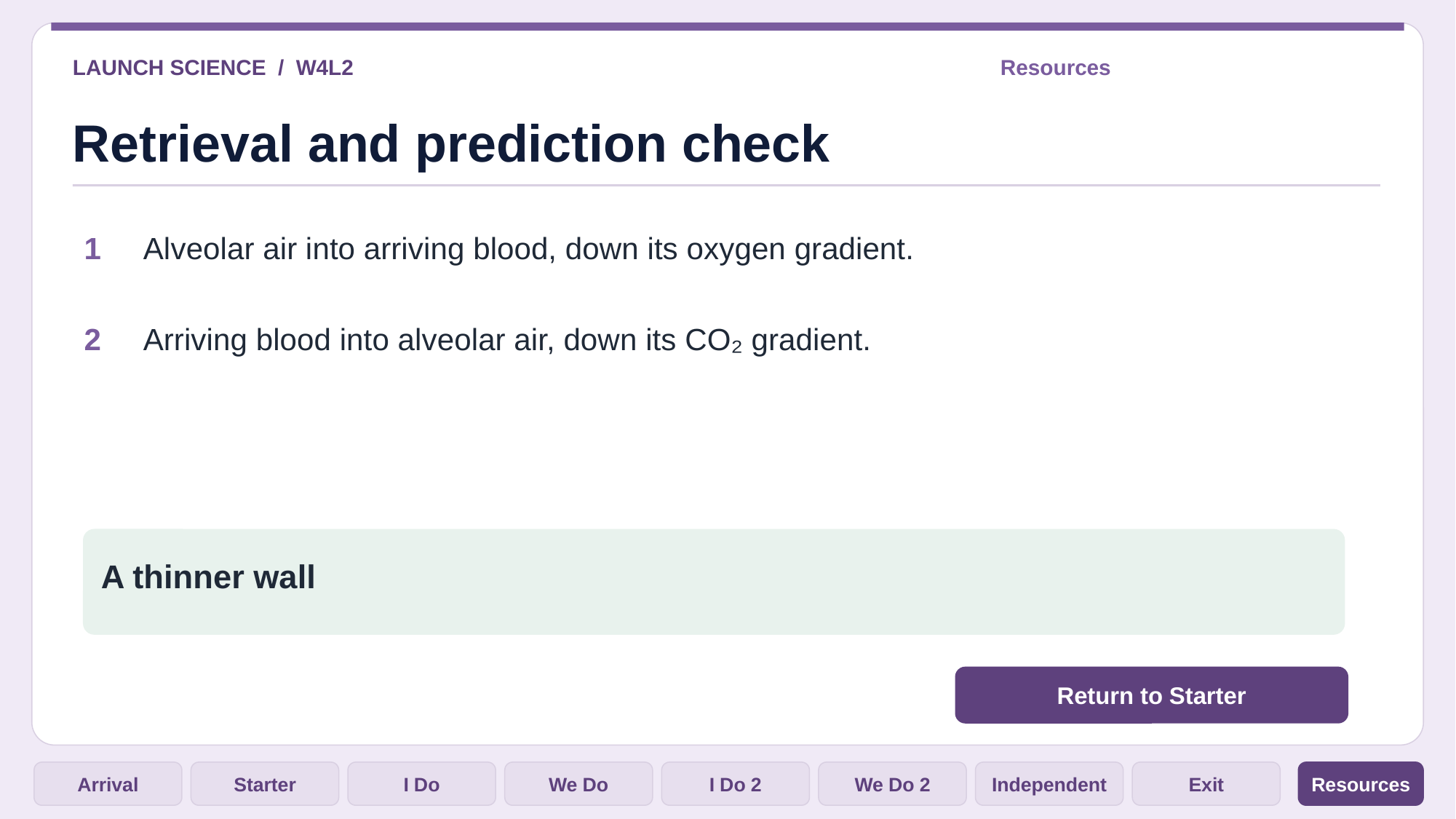

LAUNCH SCIENCE  /  W4L2
Resources
Retrieval and prediction check

1
Alveolar air into arriving blood, down its oxygen gradient.
2
Arriving blood into alveolar air, down its CO₂ gradient.

A thinner wall
Return to Starter
Arrival
Starter
I Do
We Do
I Do 2
We Do 2
Independent
Exit
Resources